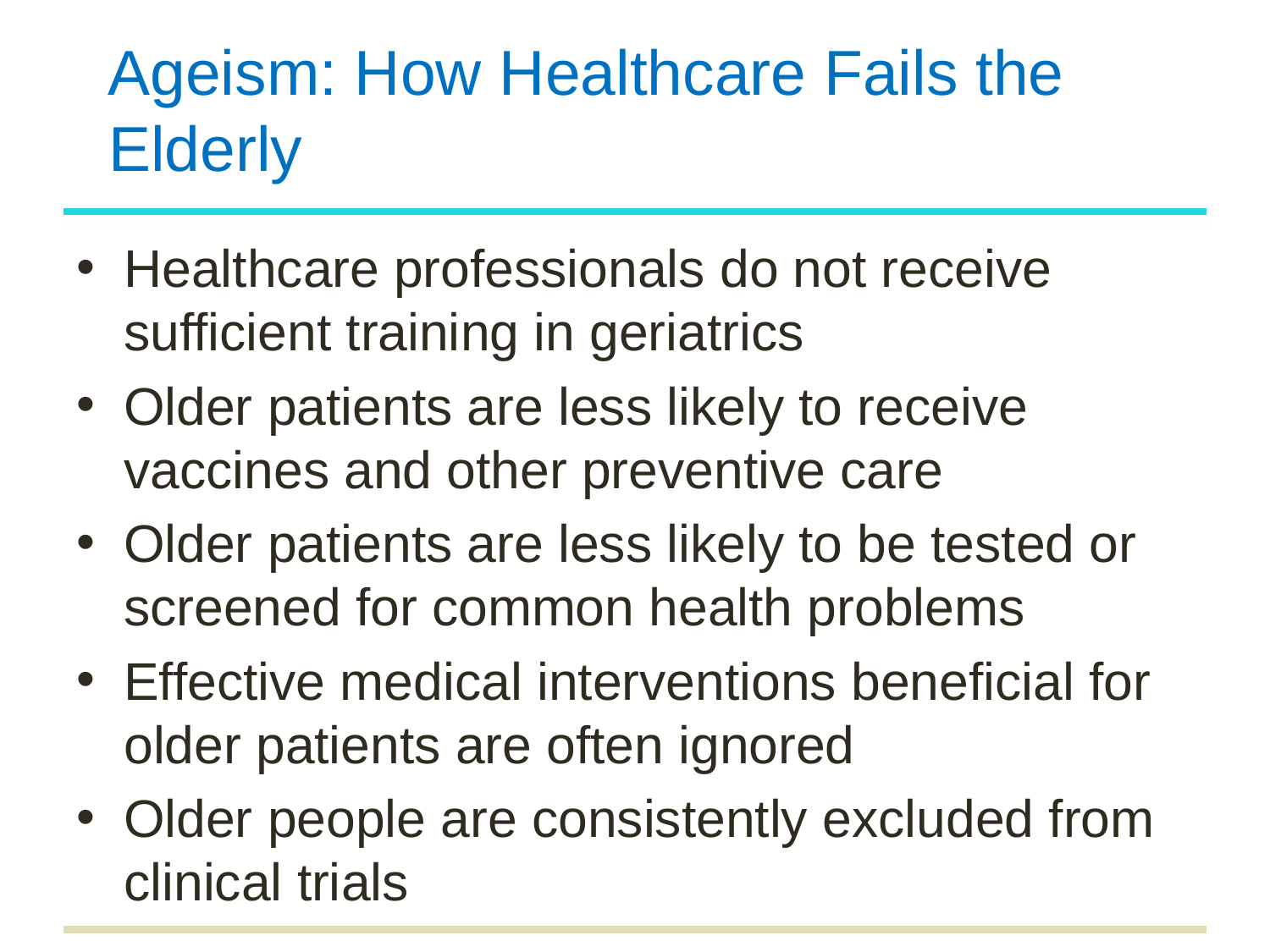

# Ageism: How Healthcare Fails the Elderly
Healthcare professionals do not receive sufficient training in geriatrics
Older patients are less likely to receive vaccines and other preventive care
Older patients are less likely to be tested or screened for common health problems
Effective medical interventions beneficial for older patients are often ignored
Older people are consistently excluded from clinical trials